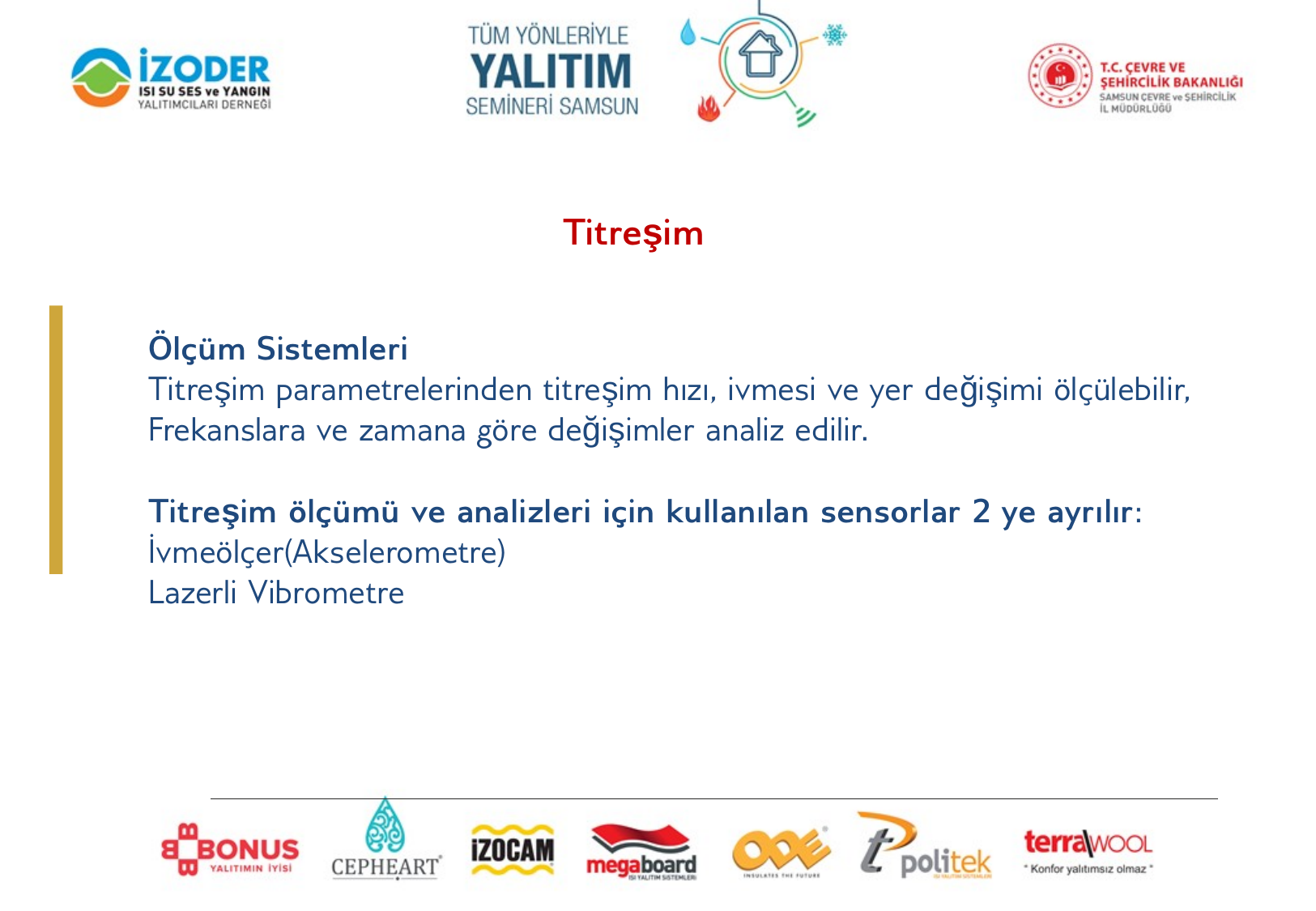

Titreşim

Ölçüm Sistemleri
Titreşim parametrelerinden titreşim hızı, ivmesi ve yer değişimi ölçülebilir, Frekanslara ve zamana göre değişimler analiz edilir.

Titreşim ölçümü ve analizleri için kullanılan sensorlar 2 ye ayrılır:
İvmeölçer(Akselerometre)
Lazerli Vibrometre